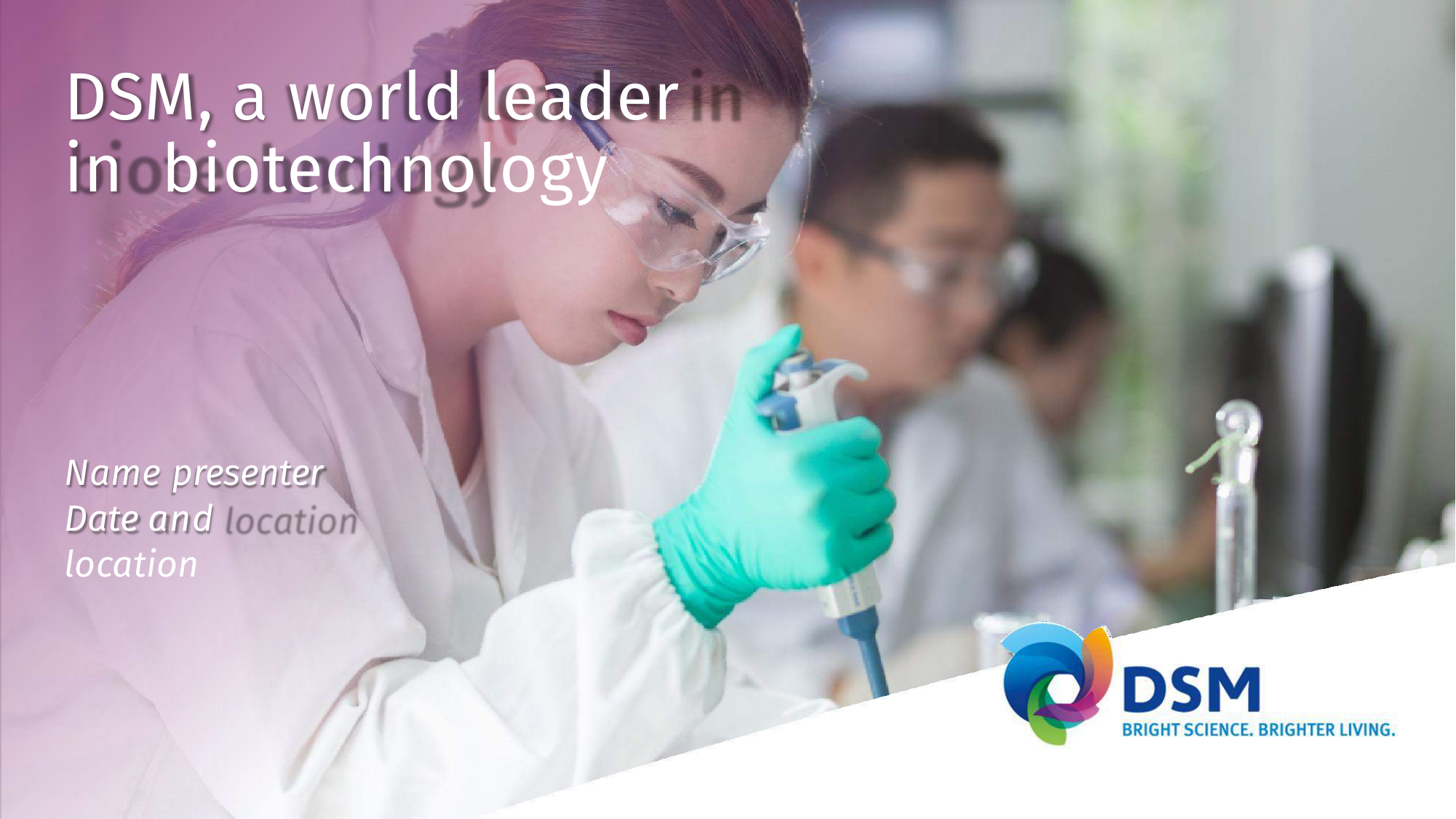

# DSM, a world leader in  biotechnology
Name presenter  Date and location